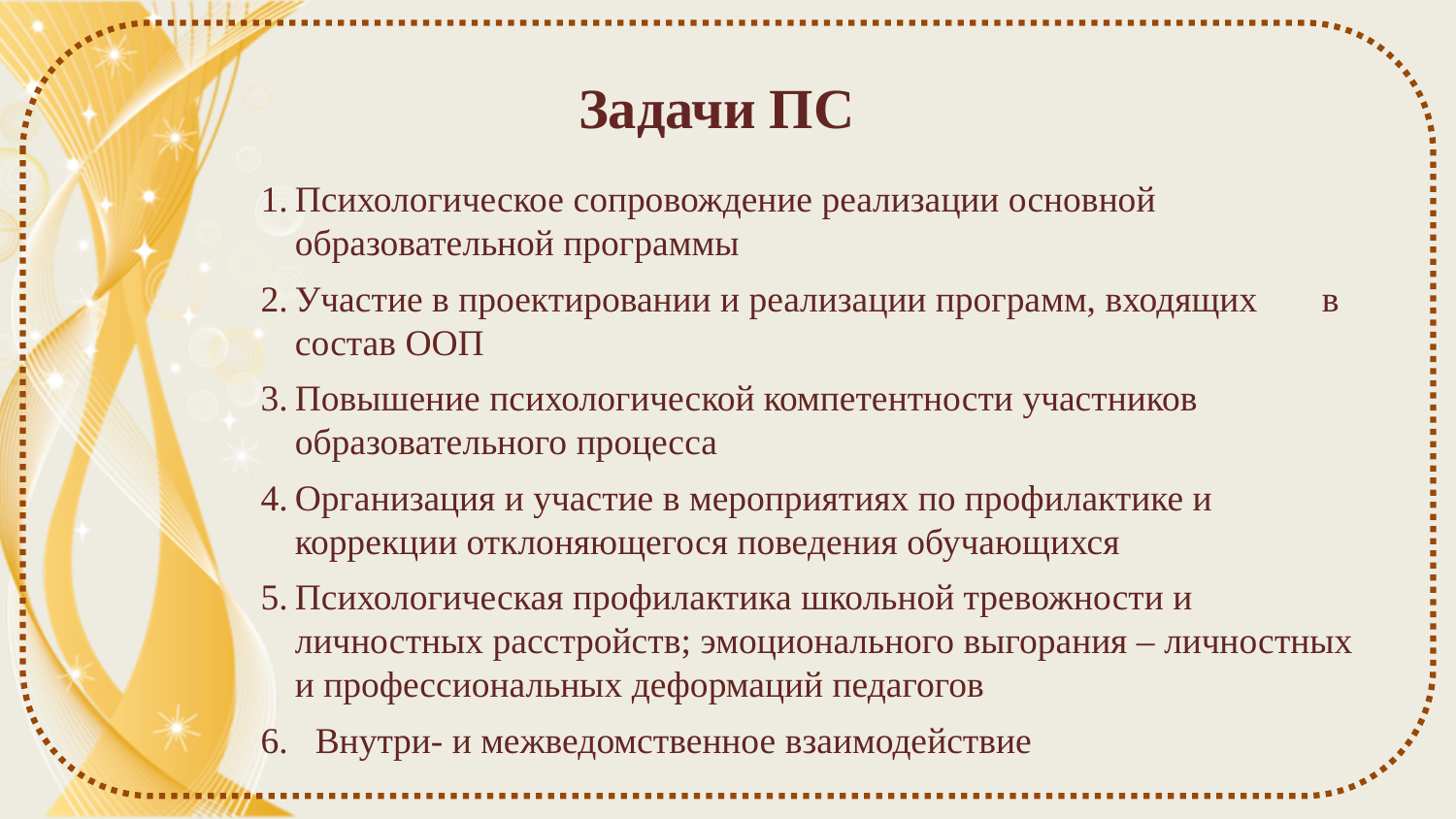

# Задачи ПС
Психологическое сопровождение реализации основной образовательной программы
Участие в проектировании и реализации программ, входящих       в состав ООП
Повышение психологической компетентности участников образовательного процесса
Организация и участие в мероприятиях по профилактике и коррекции отклоняющегося поведения обучающихся
Психологическая профилактика школьной тревожности и личностных расстройств; эмоционального выгорания – личностных и профессиональных деформаций педагогов
Внутри- и межведомственное взаимодействие